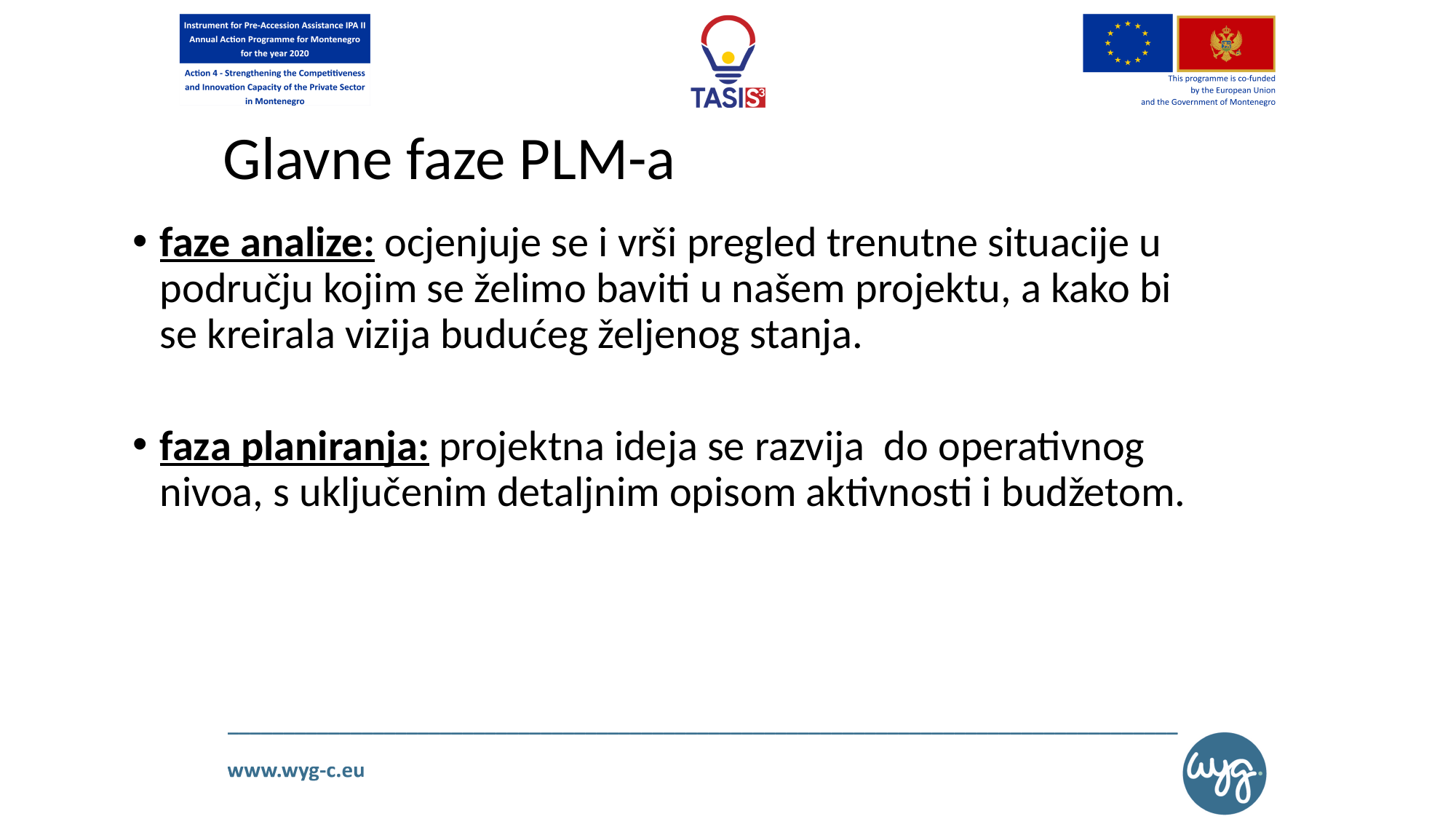

# Glavne faze PLM-a
faze analize: ocjenjuje se i vrši pregled trenutne situacije u području kojim se želimo baviti u našem projektu, a kako bi se kreirala vizija budućeg željenog stanja.
faza planiranja: projektna ideja se razvija  do operativnog nivoa, s uključenim detaljnim opisom aktivnosti i budžetom.